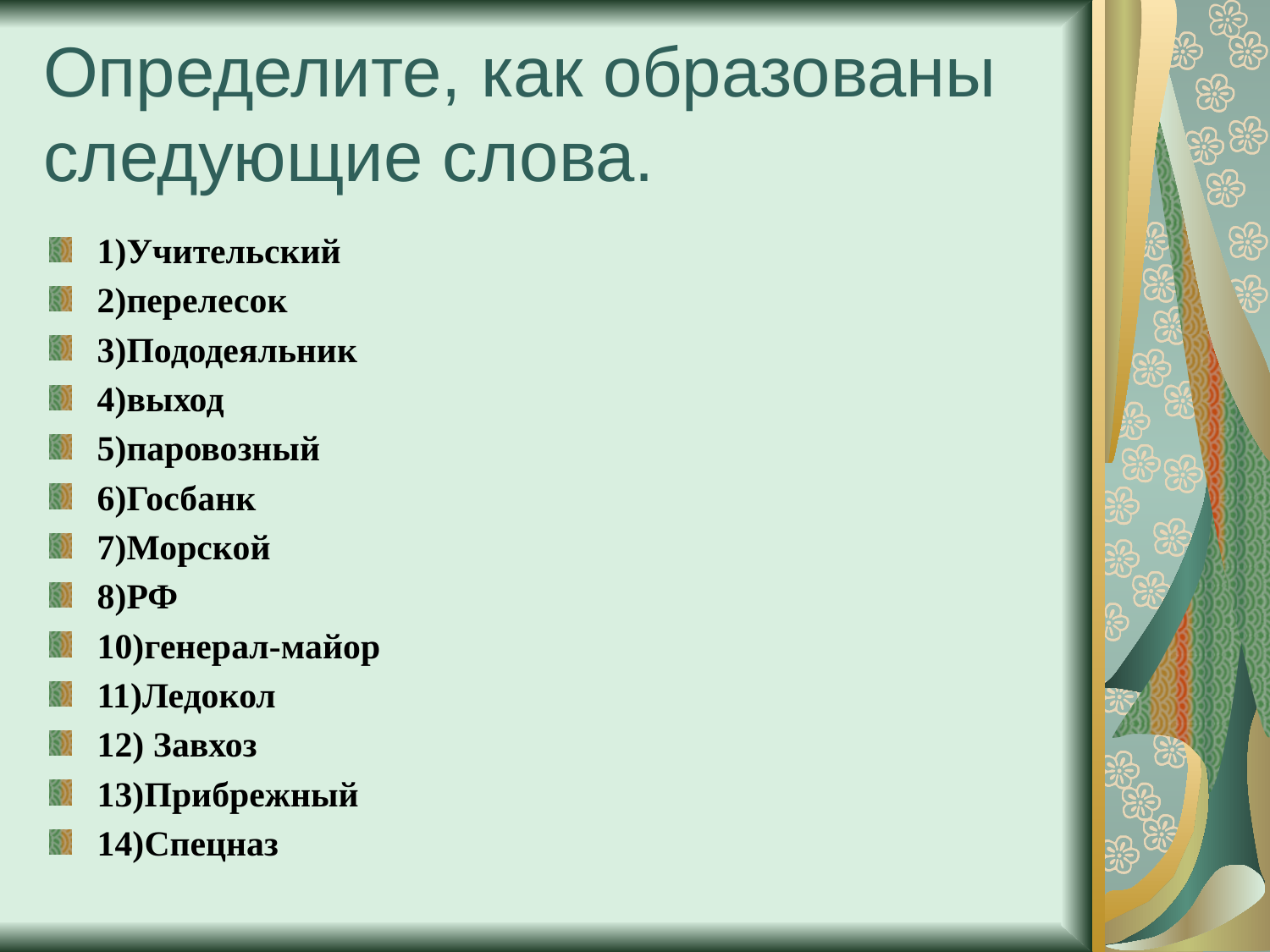

# Определите, как образованы следующие слова.
1)Учительский
2)перелесок
3)Пододеяльник
4)выход
5)паровозный
6)Госбанк
7)Морской
8)РФ
10)генерал-майор
11)Ледокол
12) Завхоз
13)Прибрежный
14)Спецназ